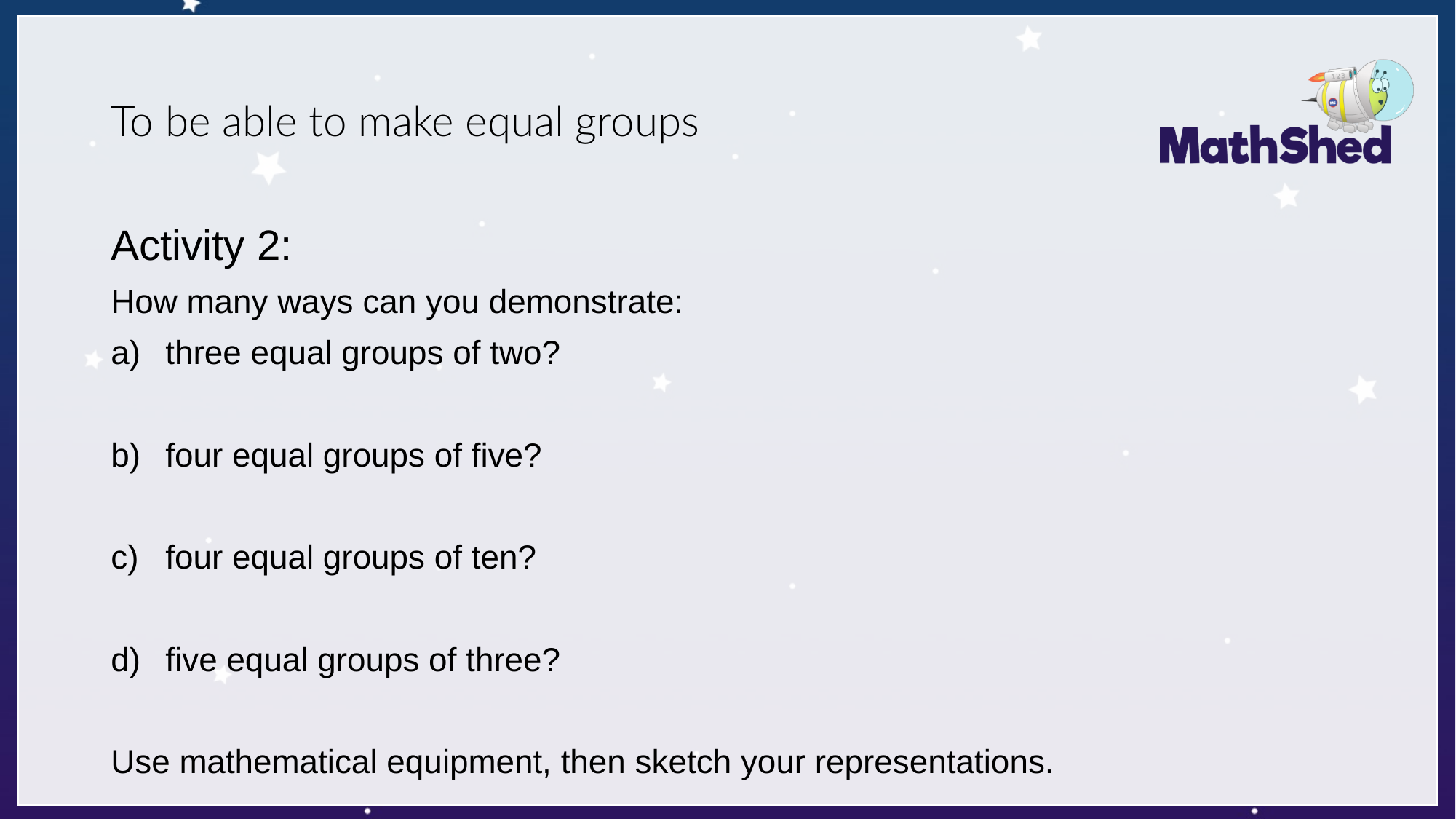

# To be able to make equal groups
Activity 2:
How many ways can you demonstrate:
three equal groups of two?

four equal groups of five?

four equal groups of ten?

five equal groups of three?

Use mathematical equipment, then sketch your representations.